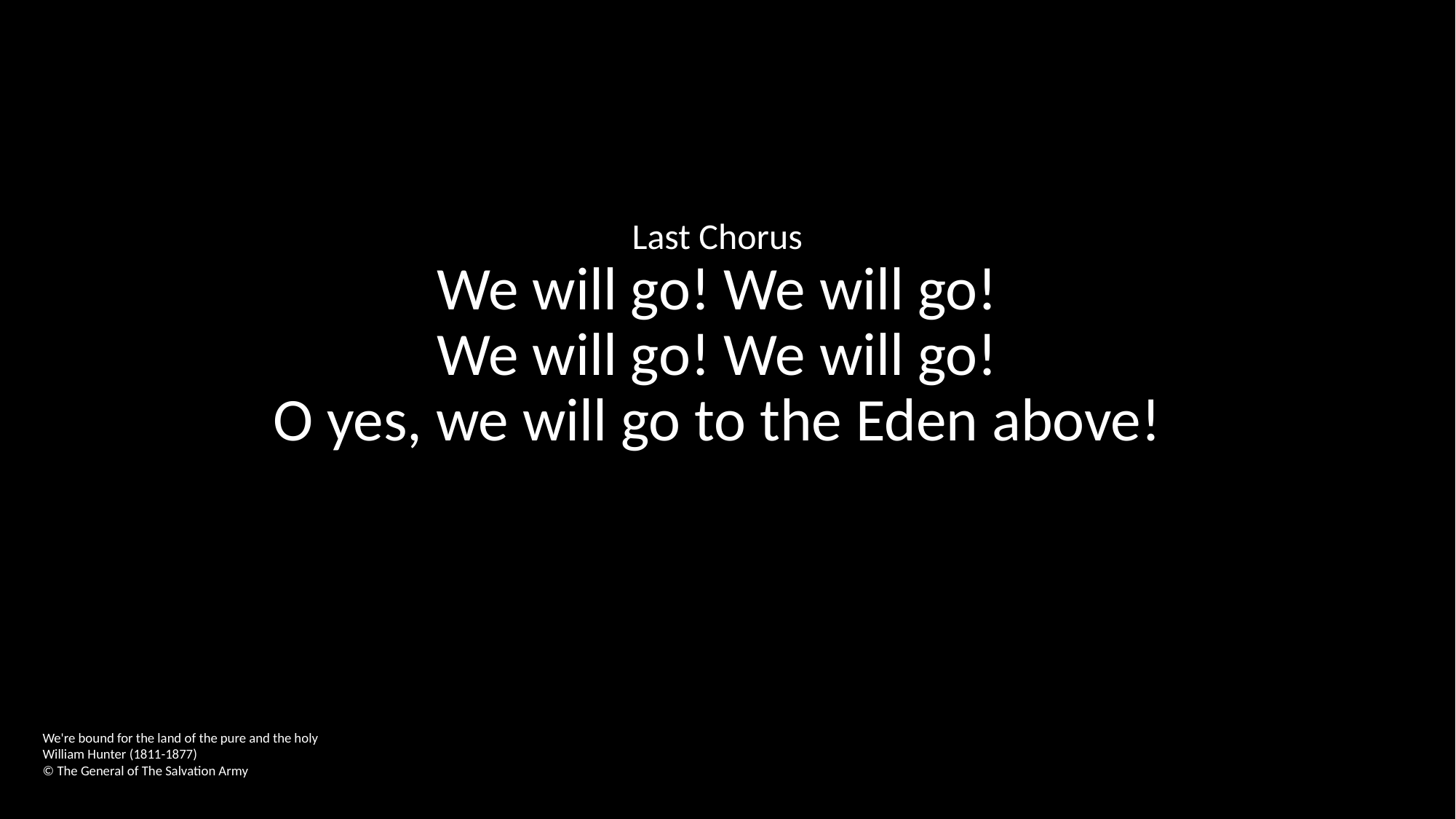

Last Chorus
We will go! We will go!
We will go! We will go!
O yes, we will go to the Eden above!
We're bound for the land of the pure and the holy
William Hunter (1811-1877)
© The General of The Salvation Army